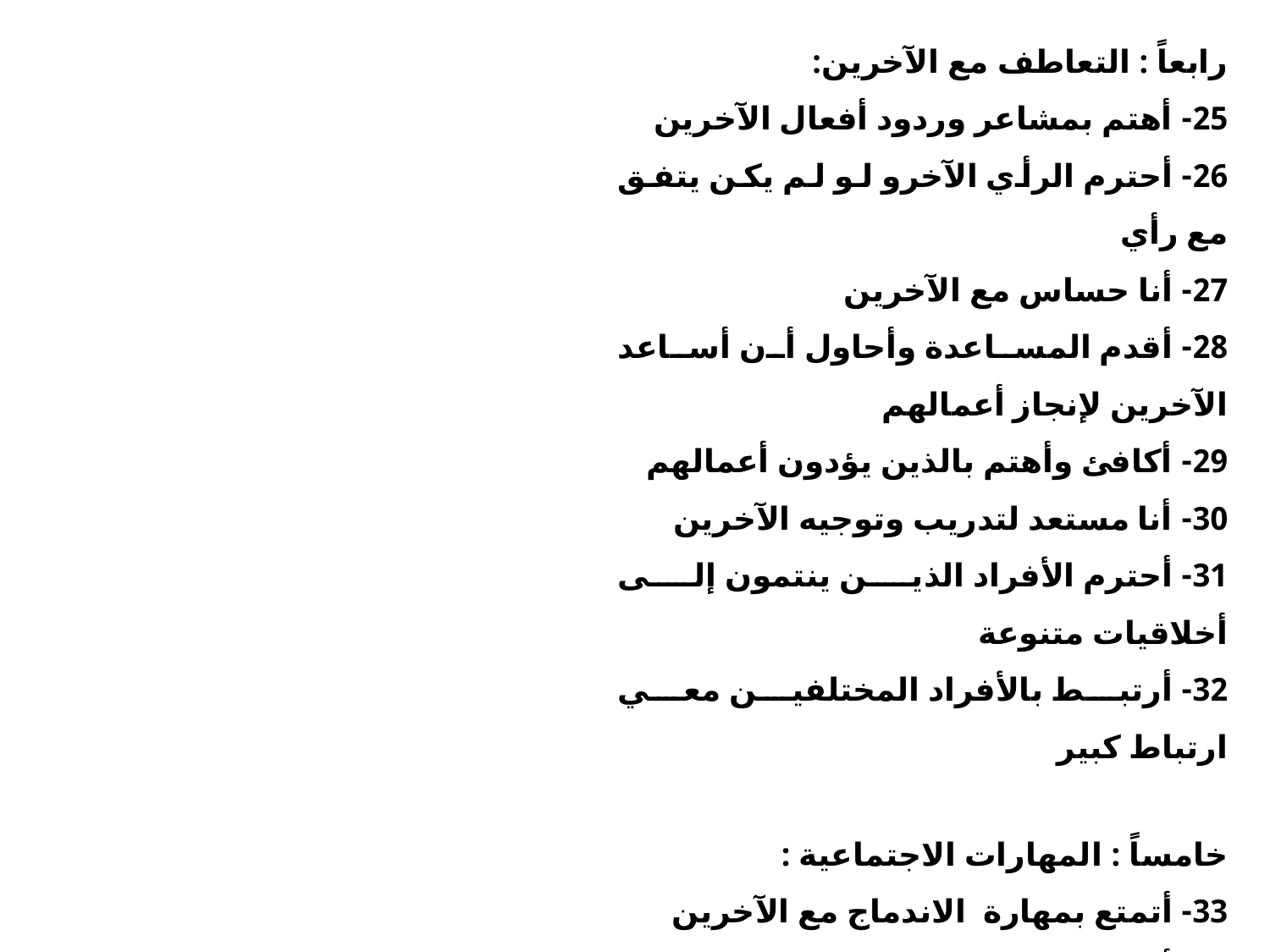

رابعاً : التعاطف مع الآخرين:
25- أهتم بمشاعر وردود أفعال الآخرين
26- أحترم الرأي الآخرو لو لم يكن يتفق مع رأي
27- أنا حساس مع الآخرين
28- أقدم المساعدة وأحاول أن أساعد الآخرين لإنجاز أعمالهم
29- أكافئ وأهتم بالذين يؤدون أعمالهم
30- أنا مستعد لتدريب وتوجيه الآخرين
31- أحترم الأفراد الذين ينتمون إلى أخلاقيات متنوعة
32- أرتبط بالأفراد المختلفين معي ارتباط كبير

خامساً : المهارات الاجتماعية :
33- أتمتع بمهارة  الاندماج مع الآخرين
34- أستطيع الاتصال بفاعلية وشفافية
35- أنا مستمع جيد